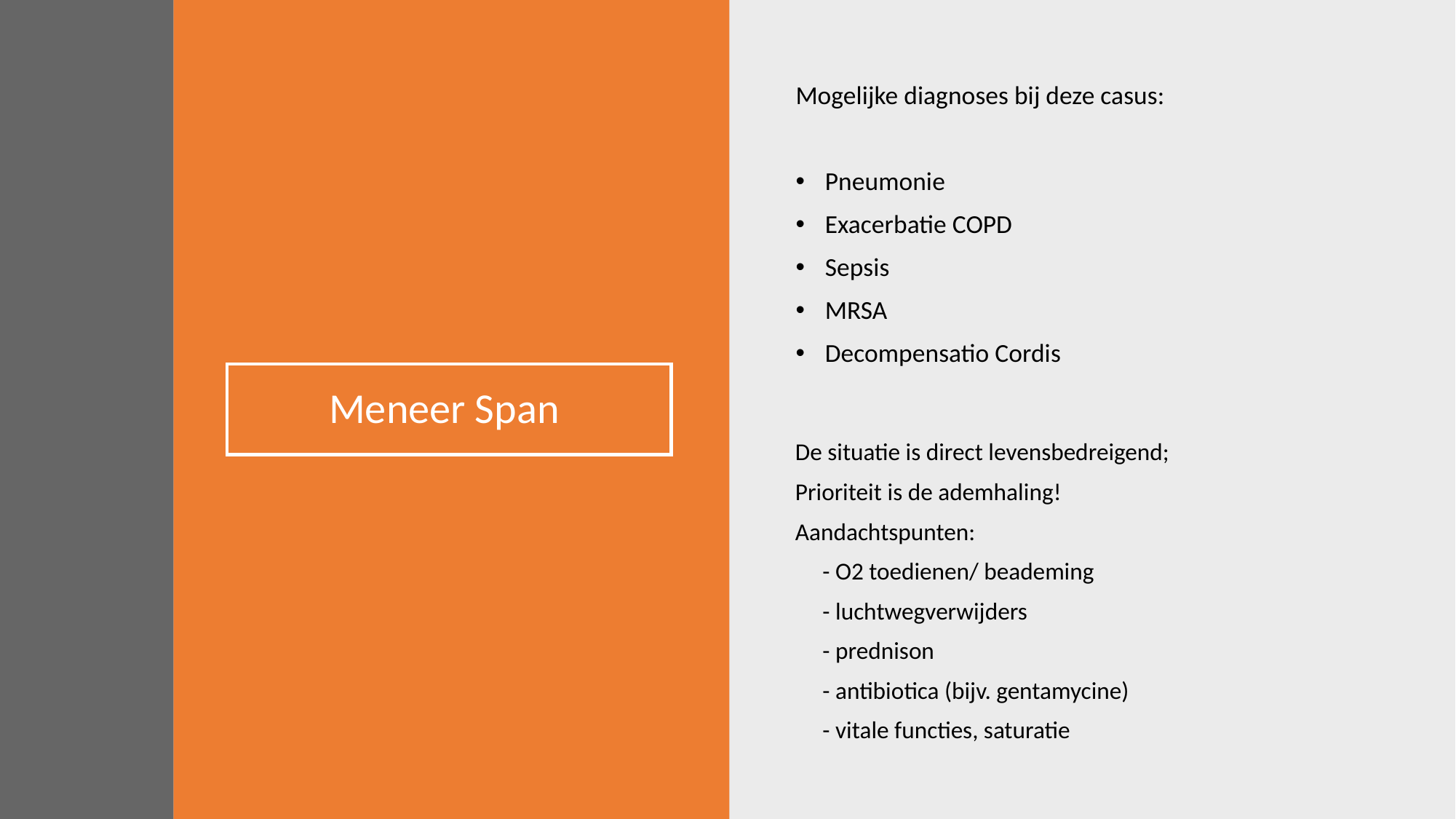

Mogelijke diagnoses bij deze casus:

Pneumonie
Exacerbatie COPD
Sepsis
MRSA
Decompensatio Cordis

# Meneer Span

De situatie is direct levensbedreigend;
Prioriteit is de ademhaling!
Aandachtspunten:
     - O2 toedienen/ beademing
     - luchtwegverwijders
     - prednison
     - antibiotica (bijv. gentamycine)
     - vitale functies, saturatie